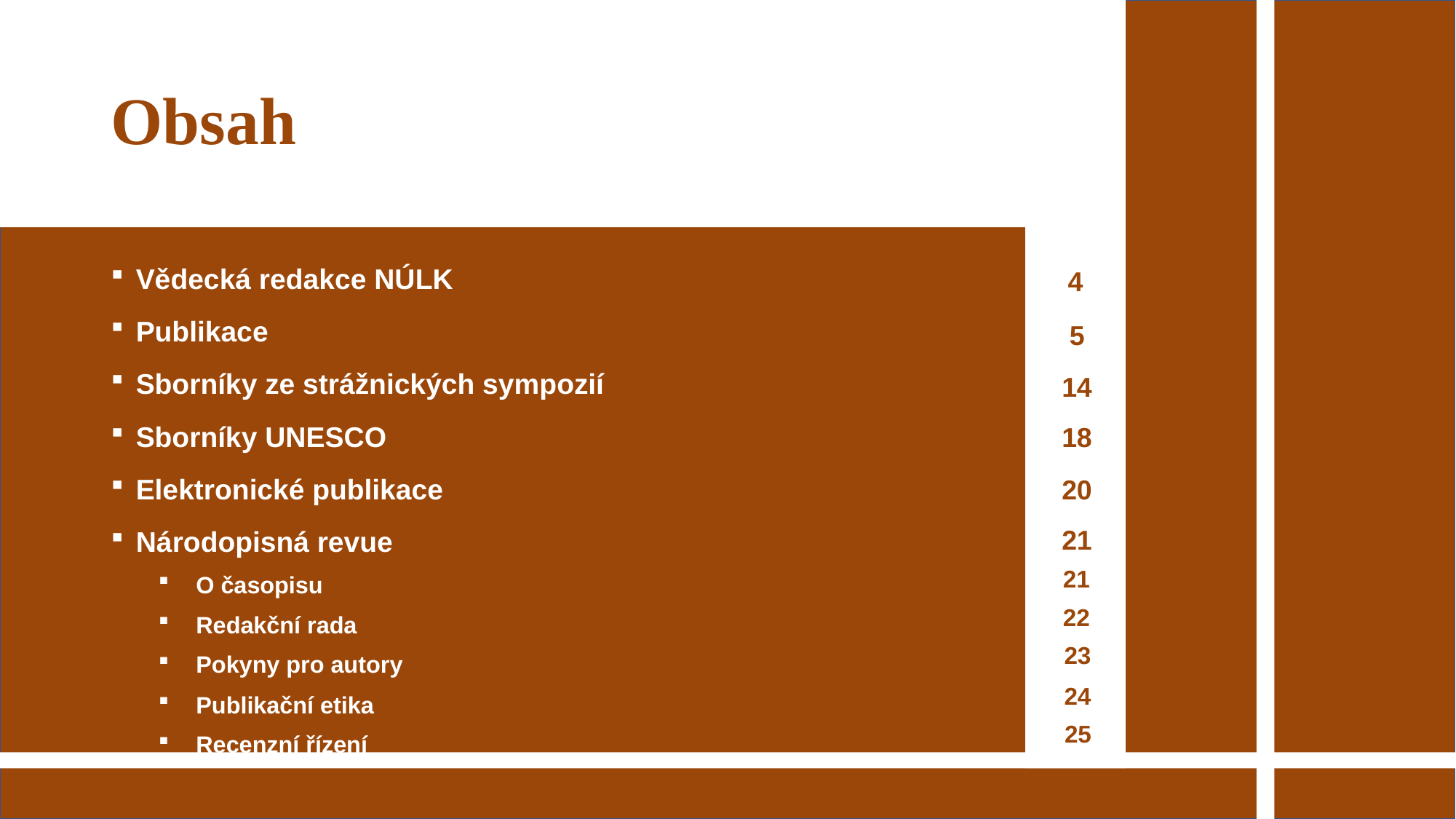

# Obsah
4
4
13
17
19
20
20
21
22
23
24

Vědecká redakce NÚLK
Publikace
Sborníky ze strážnických sympozií
Sborníky UNESCO
Elektronické publikace
Národopisná revue
O časopisu
Redakční rada
Pokyny pro autory
Publikační etika
Recenzní řízení
5
14
18
20
21
21
22
23
24
25